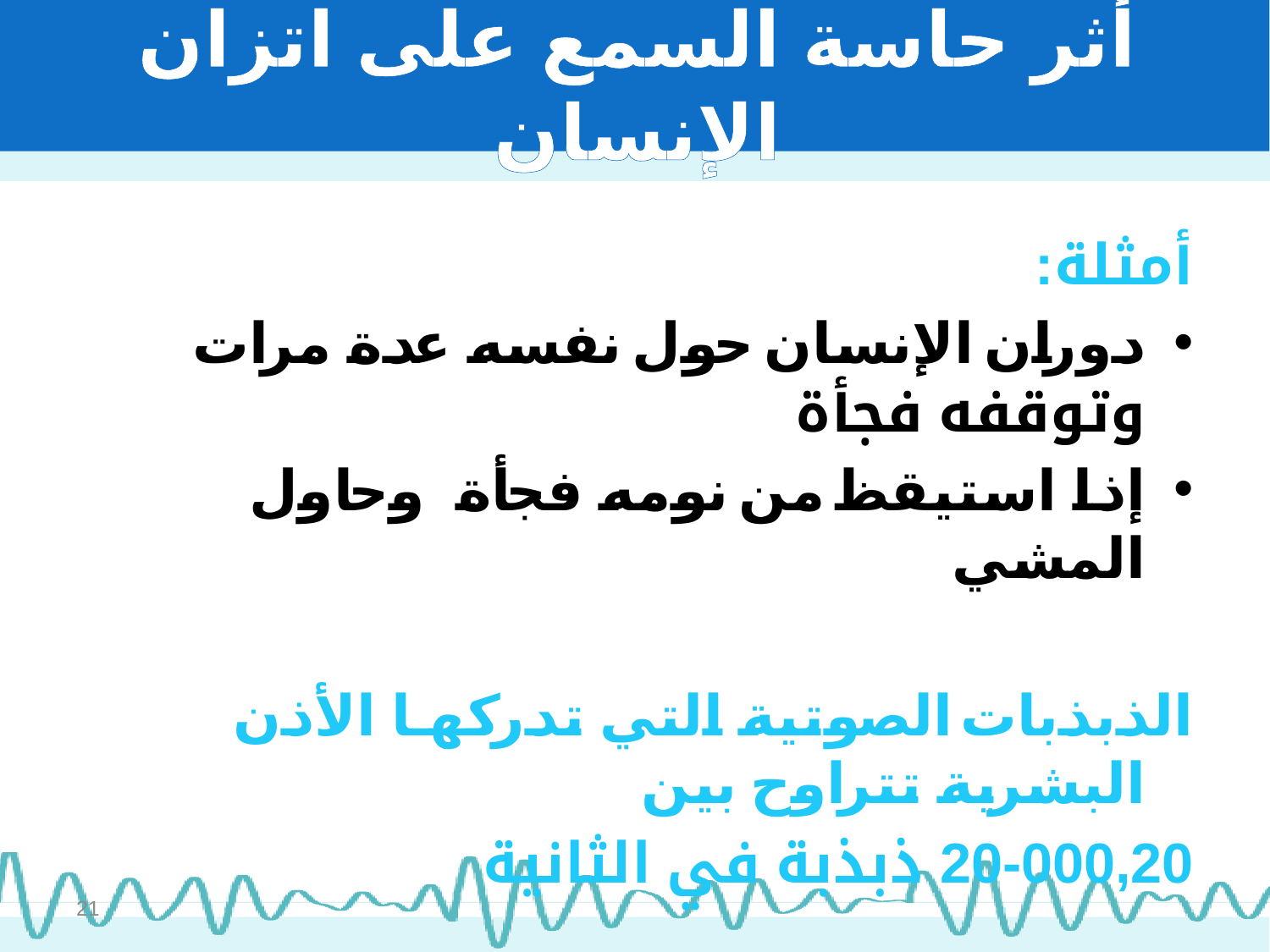

# أثر حاسة السمع على اتزان الإنسان
أمثلة:
دوران الإنسان حول نفسه عدة مرات وتوقفه فجأة
إذا استيقظ من نومه فجأة  وحاول المشي

الذبذبات الصوتية التي تدركها الأذن البشرية تتراوح بين
20-000,20 ذبذبة في الثانية

21